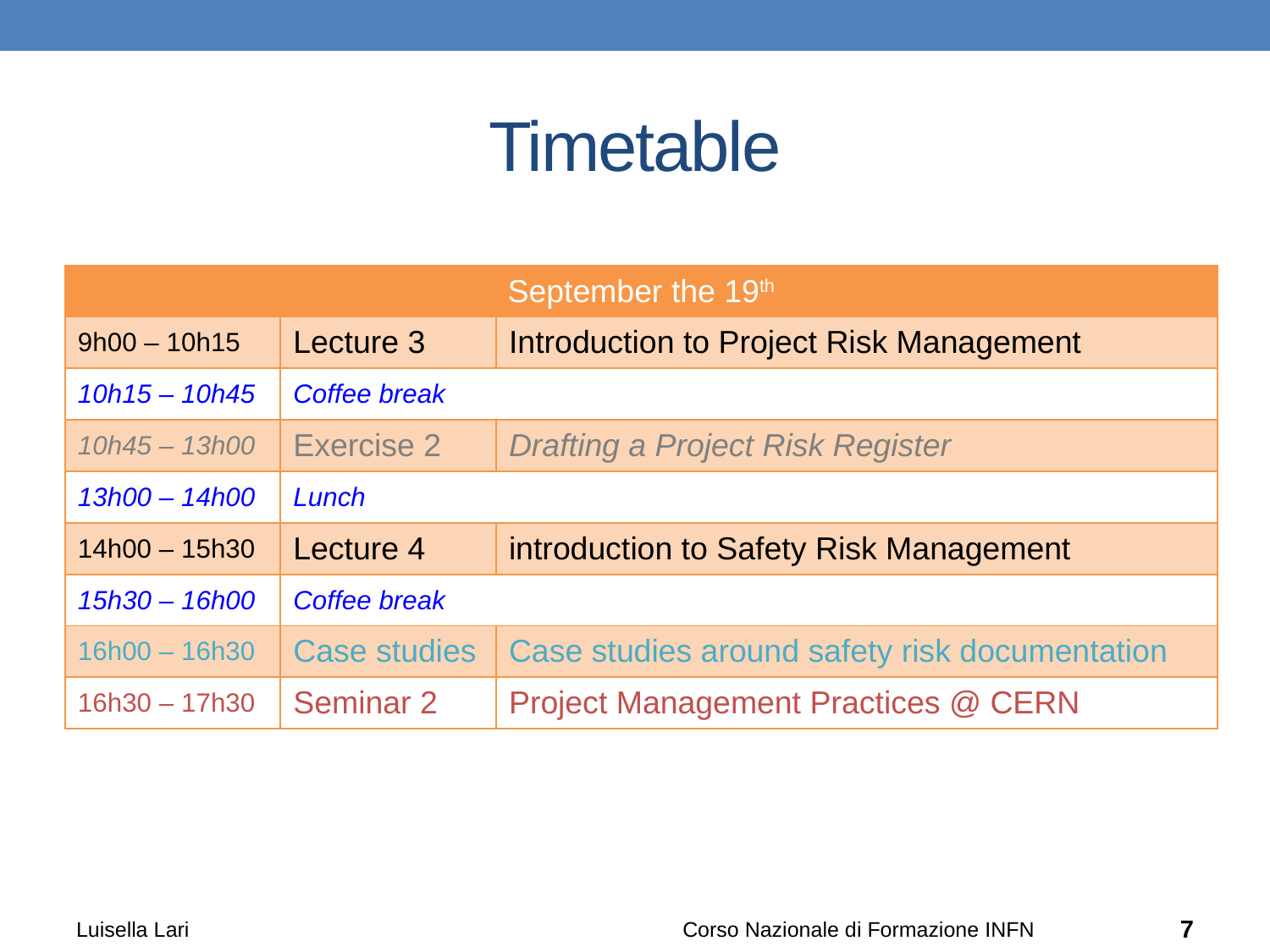

# Timetable
| September the 19th |  |  |
| --- | --- | --- |
| 9h00 – 10h15 | Lecture 3 | Introduction to Project Risk Management |
| 10h15 – 10h45 | Coffee break |  |
| 10h45 – 13h00 | Exercise 2 | Drafting a Project Risk Register |
| 13h00 – 14h00 | Lunch |  |
| 14h00 – 15h30 | Lecture 4 | introduction to Safety Risk Management |
| 15h30 – 16h00 | Coffee break |  |
| 16h00 – 16h30 | Case studies | Case studies around safety risk documentation |
| 16h30 – 17h30 | Seminar 2 | Project Management Practices @ CERN |
Luisella Lari
Corso Nazionale di Formazione INFN
7